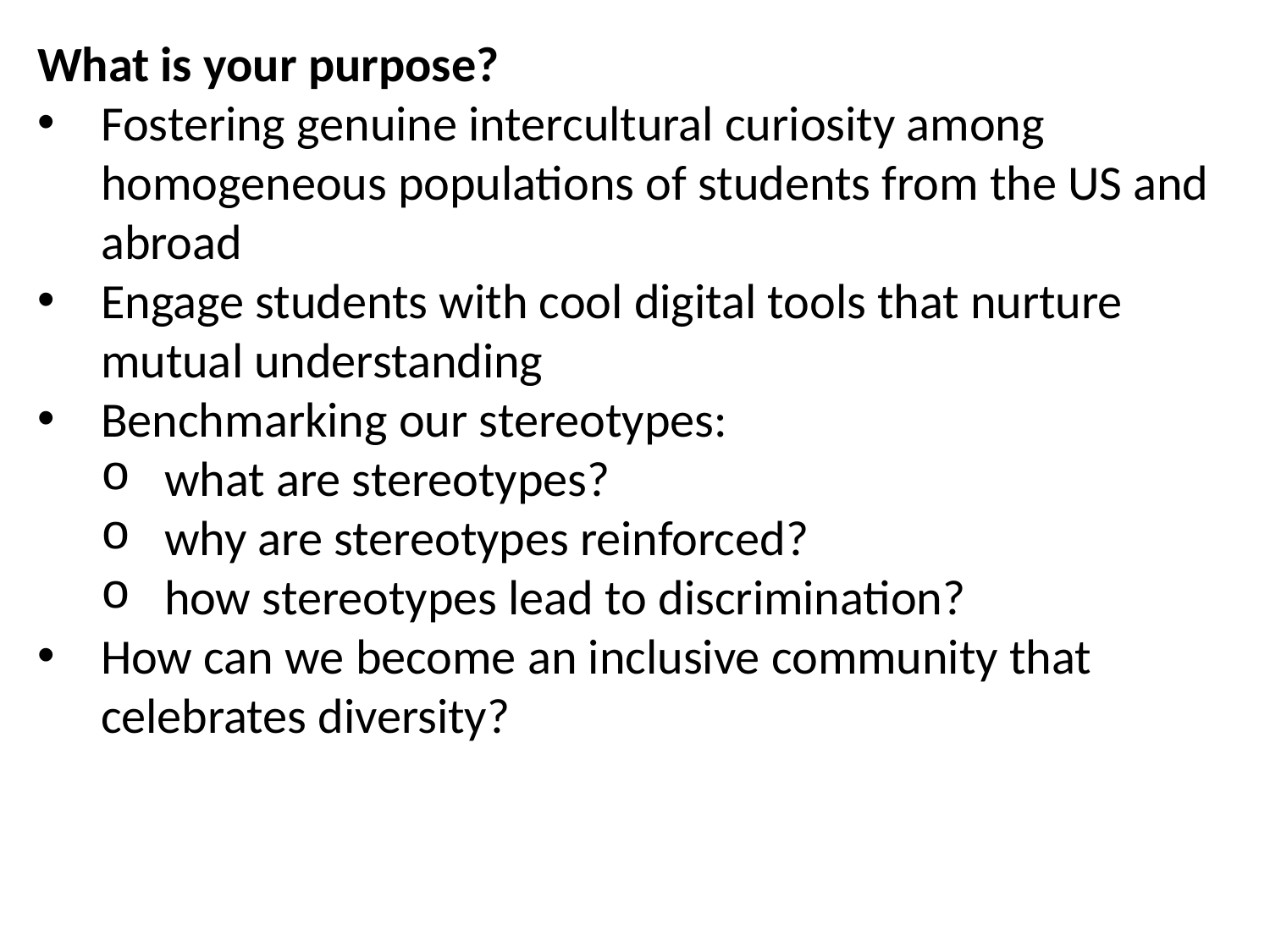

What is your purpose?
Fostering genuine intercultural curiosity among homogeneous populations of students from the US and abroad
Engage students with cool digital tools that nurture mutual understanding
Benchmarking our stereotypes:
what are stereotypes?
why are stereotypes reinforced?
how stereotypes lead to discrimination?
How can we become an inclusive community that celebrates diversity?